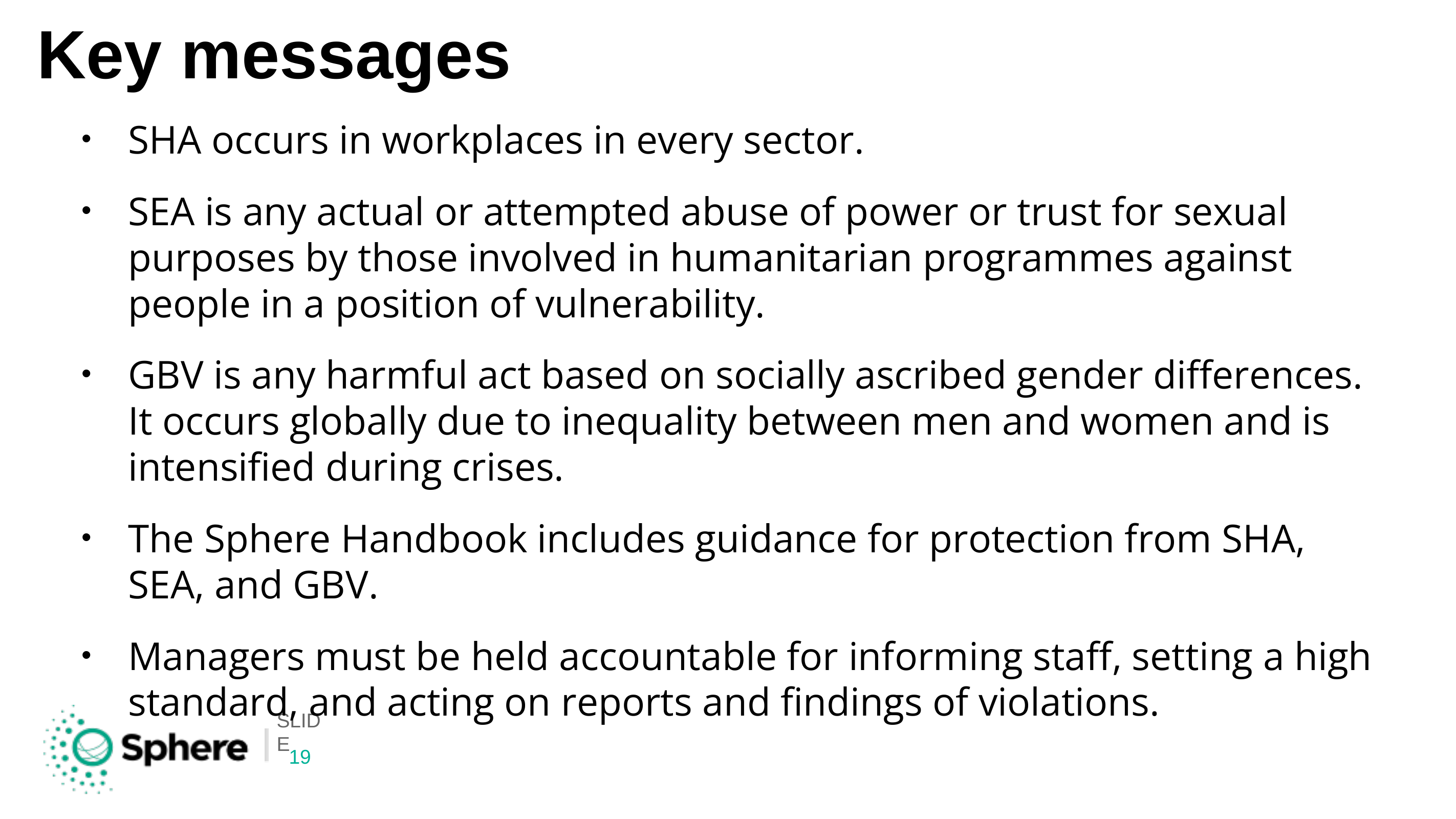

# Key messages
SHA occurs in workplaces in every sector.
SEA is any actual or attempted abuse of power or trust for sexual purposes by those involved in humanitarian programmes against people in a position of vulnerability.
GBV is any harmful act based on socially ascribed gender differences. It occurs globally due to inequality between men and women and is intensified during crises.
The Sphere Handbook includes guidance for protection from SHA, SEA, and GBV.
Managers must be held accountable for informing staff, setting a high standard, and acting on reports and findings of violations.
19